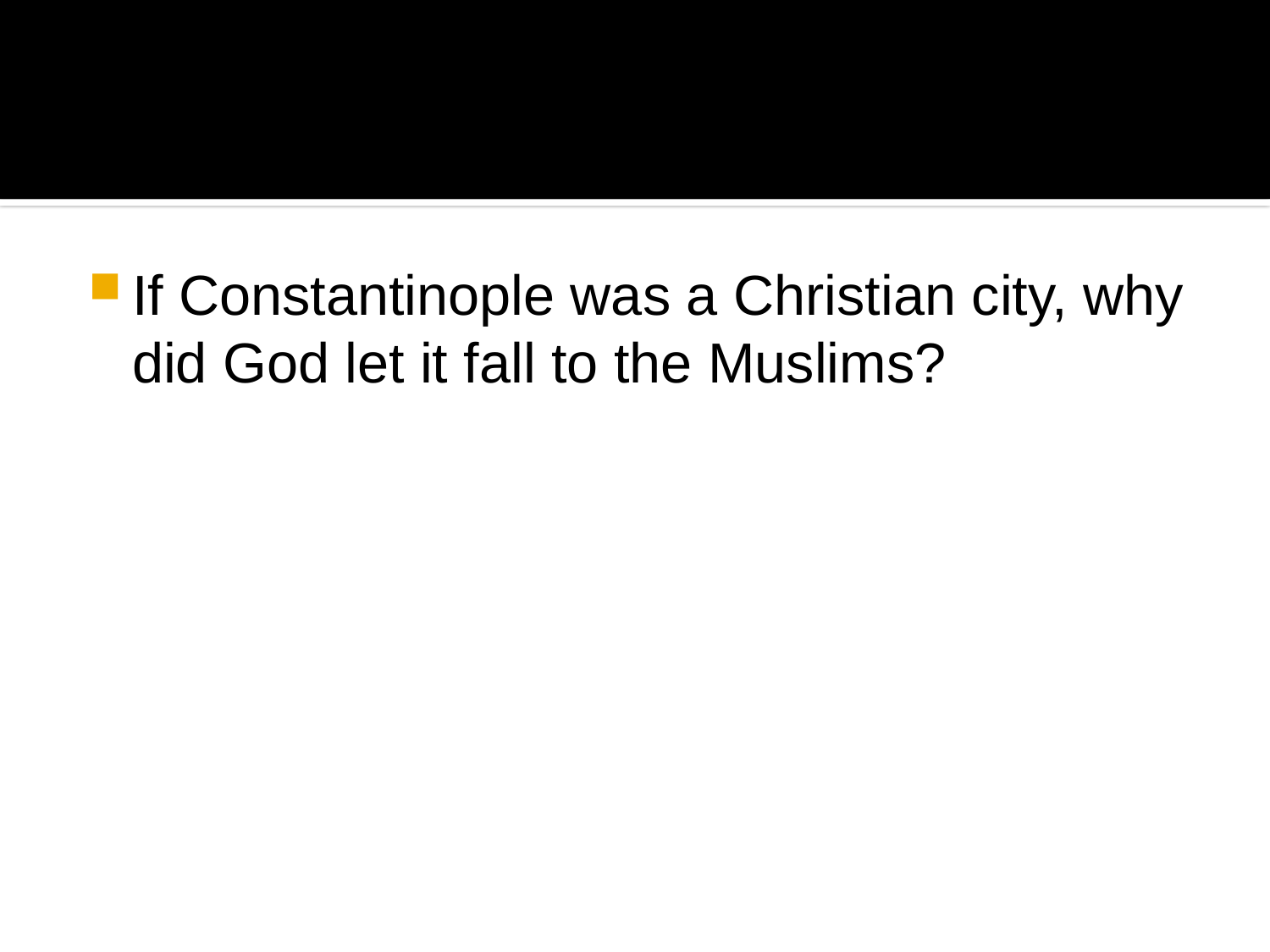

#
If Constantinople was a Christian city, why did God let it fall to the Muslims?